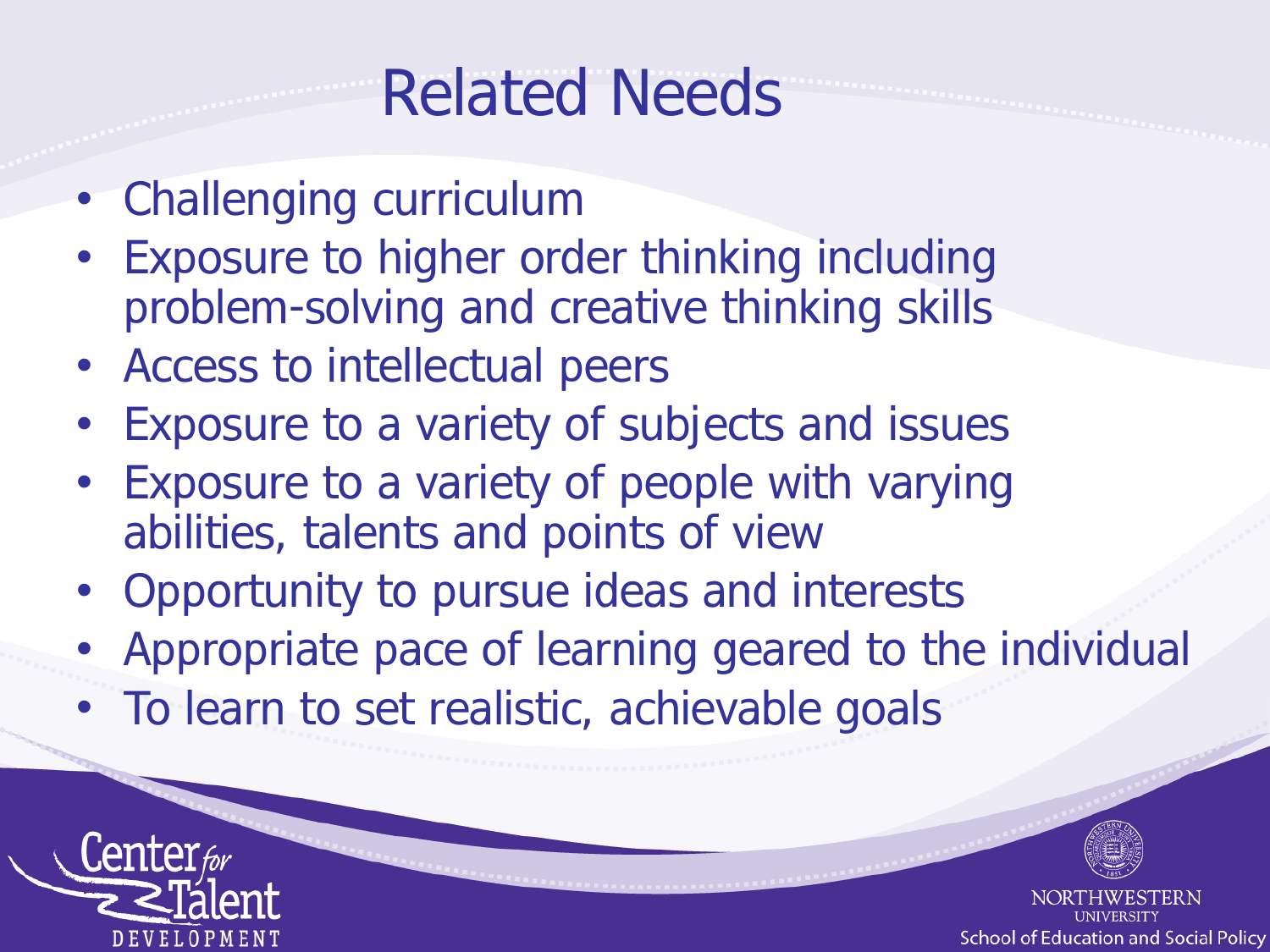

# Related Needs
Challenging curriculum
Exposure to higher order thinking including problem-solving and creative thinking skills
Access to intellectual peers
Exposure to a variety of subjects and issues
Exposure to a variety of people with varying abilities, talents and points of view
Opportunity to pursue ideas and interests
Appropriate pace of learning geared to the individual
To learn to set realistic, achievable goals